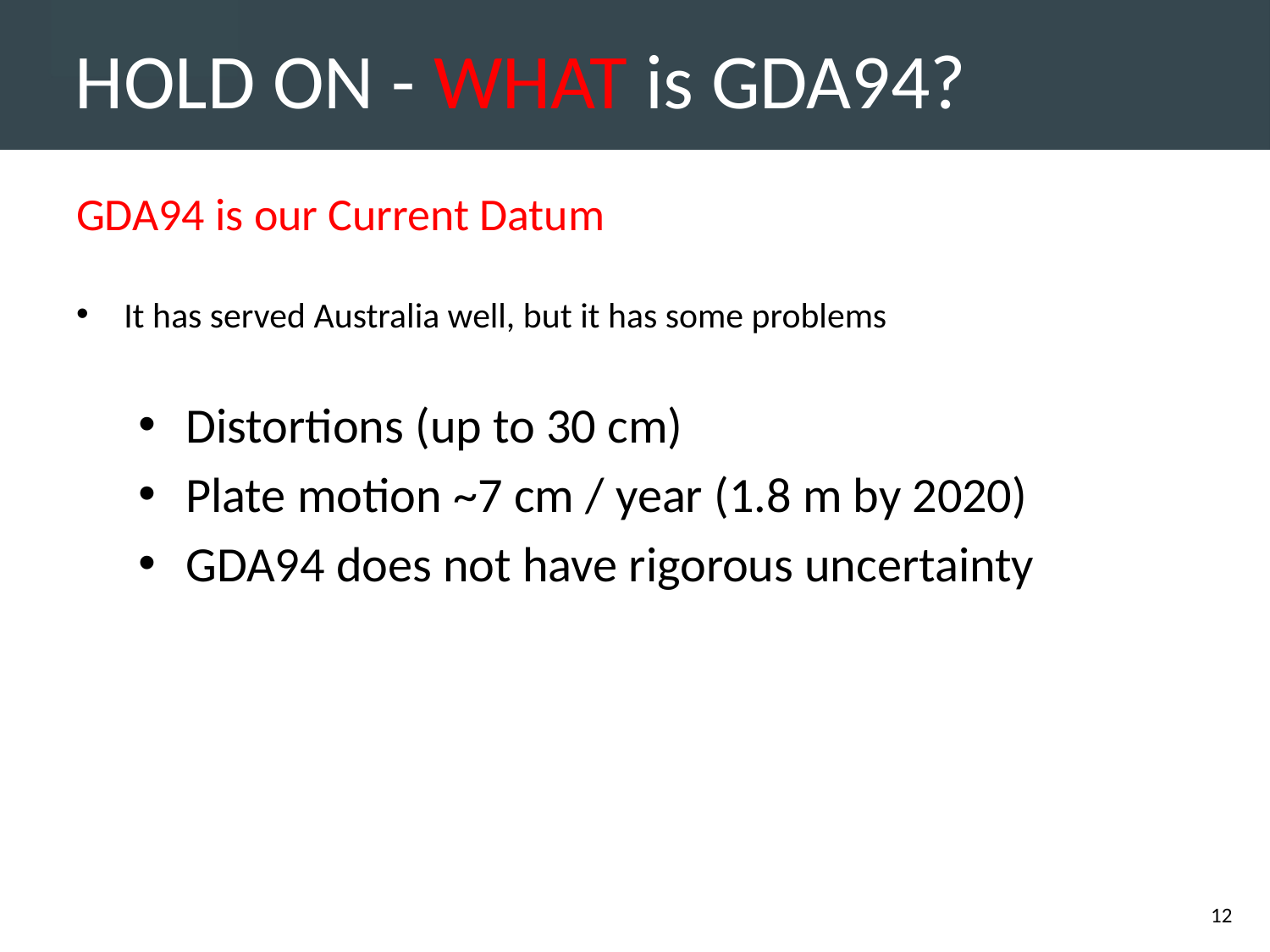

# HOLD ON - WHAT is GDA94?
GDA94 is our Current Datum
It has served Australia well, but it has some problems

Distortions (up to 30 cm)
Plate motion ~7 cm / year (1.8 m by 2020)
GDA94 does not have rigorous uncertainty
12